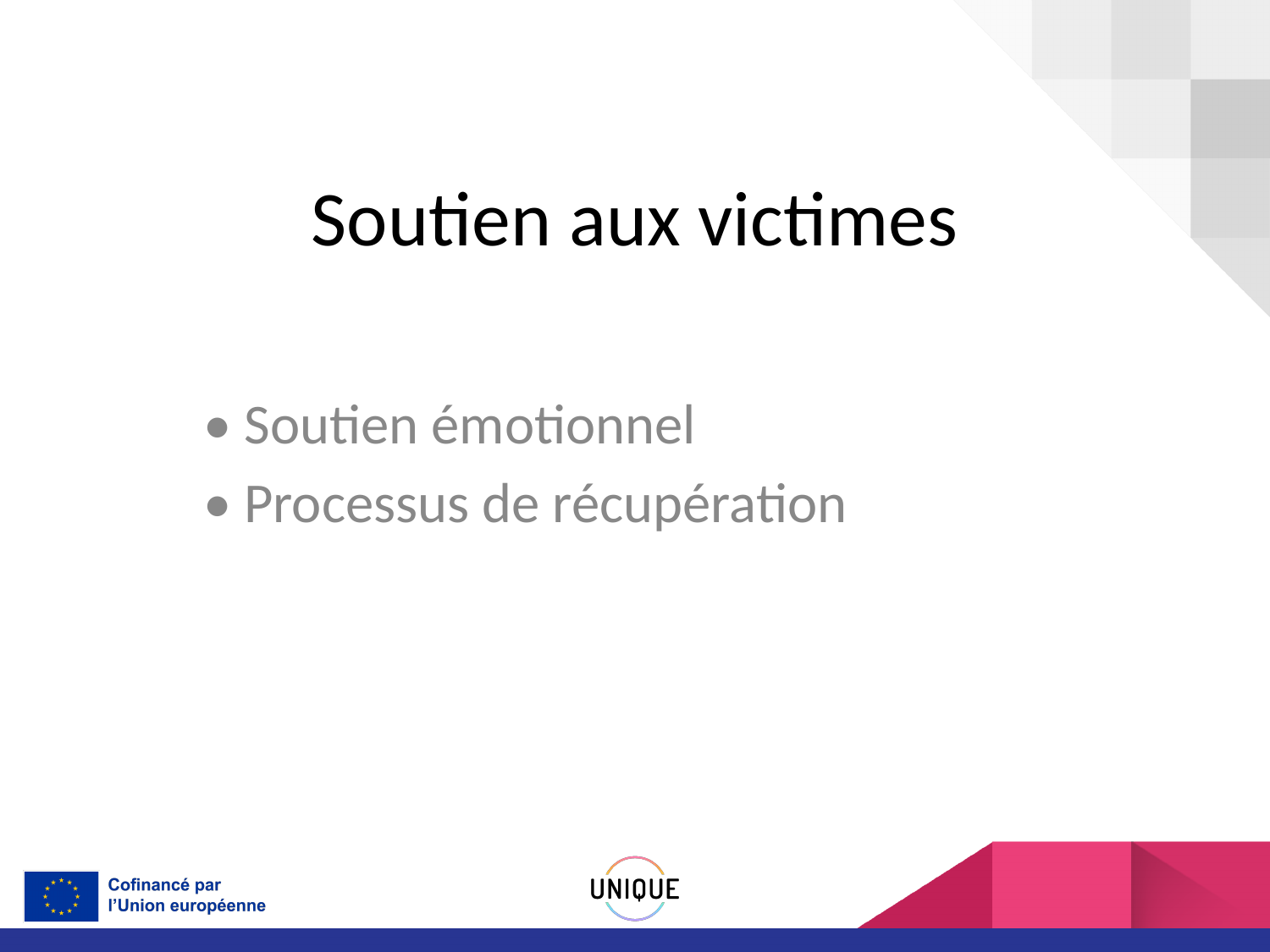

# Soutien aux victimes
• Soutien émotionnel
• Processus de récupération